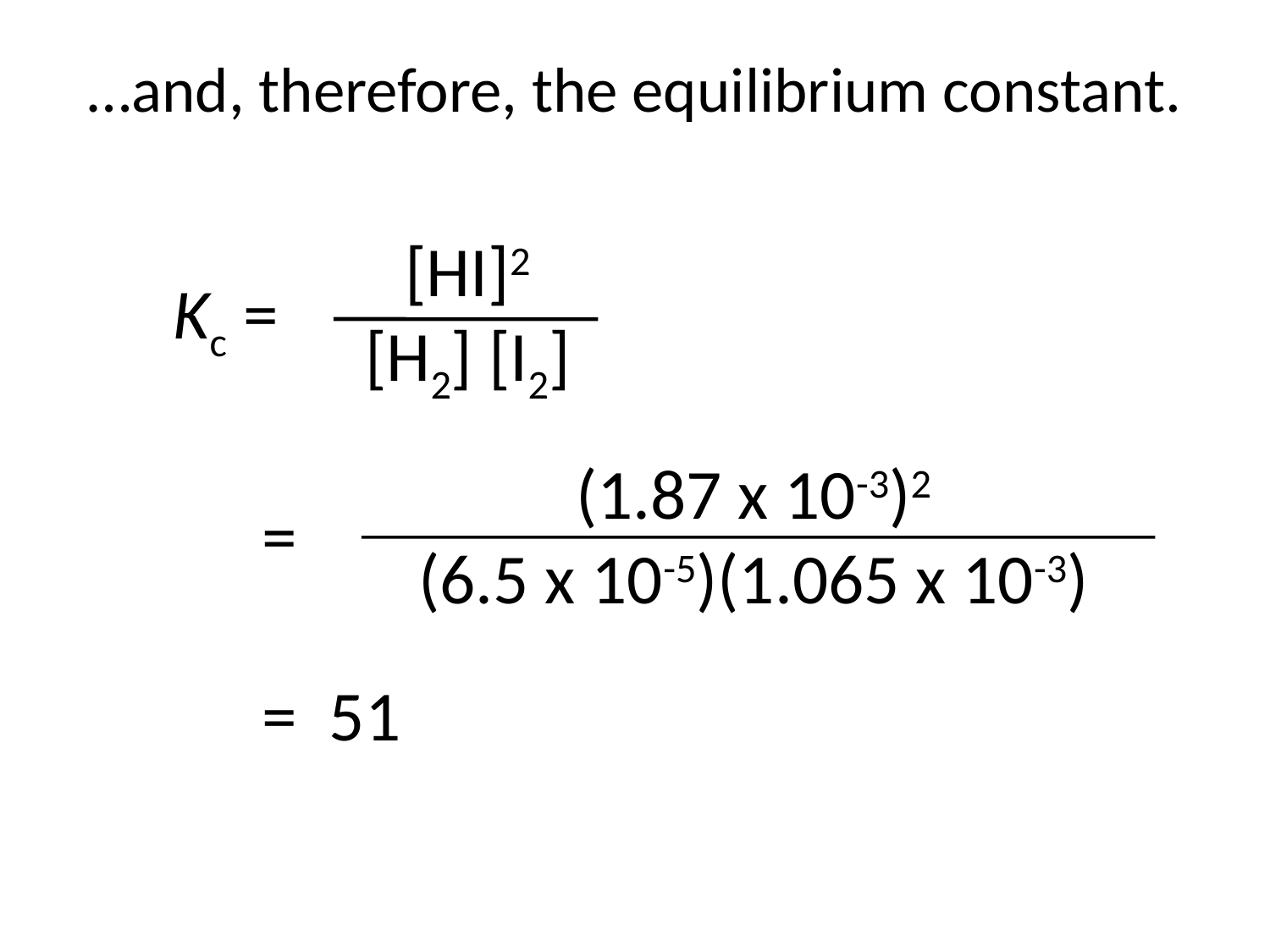

…and, therefore, the equilibrium constant.
[HI]2
[H2] [I2]

Kc =
(1.87 x 10-3)2
(6.5 x 10-5)(1.065 x 10-3)

=
=  51